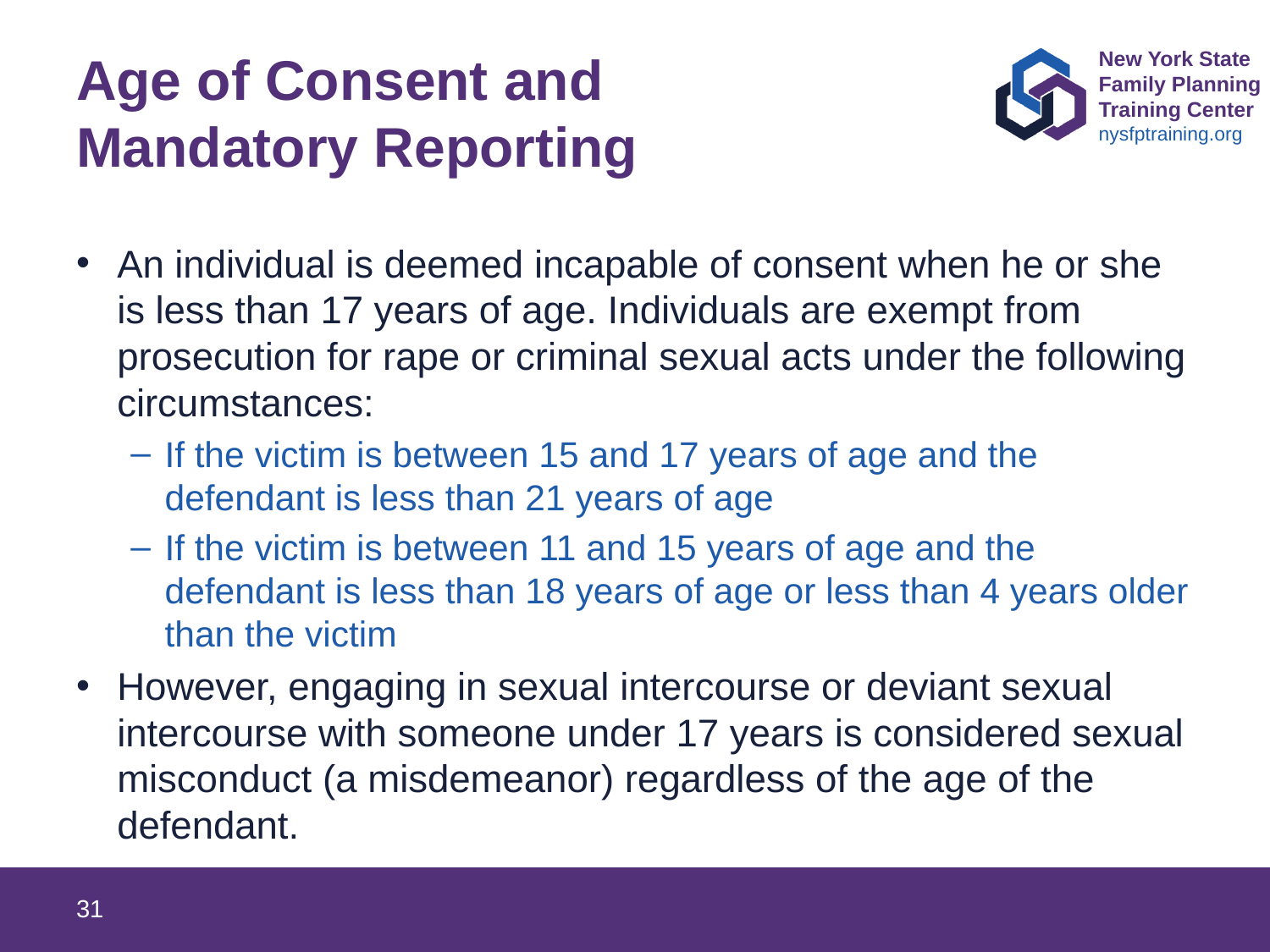

# Age of Consent and Mandatory Reporting
An individual is deemed incapable of consent when he or she is less than 17 years of age. Individuals are exempt from prosecution for rape or criminal sexual acts under the following circumstances:
If the victim is between 15 and 17 years of age and the defendant is less than 21 years of age
If the victim is between 11 and 15 years of age and the defendant is less than 18 years of age or less than 4 years older than the victim
However, engaging in sexual intercourse or deviant sexual intercourse with someone under 17 years is considered sexual misconduct (a misdemeanor) regardless of the age of the defendant.
31